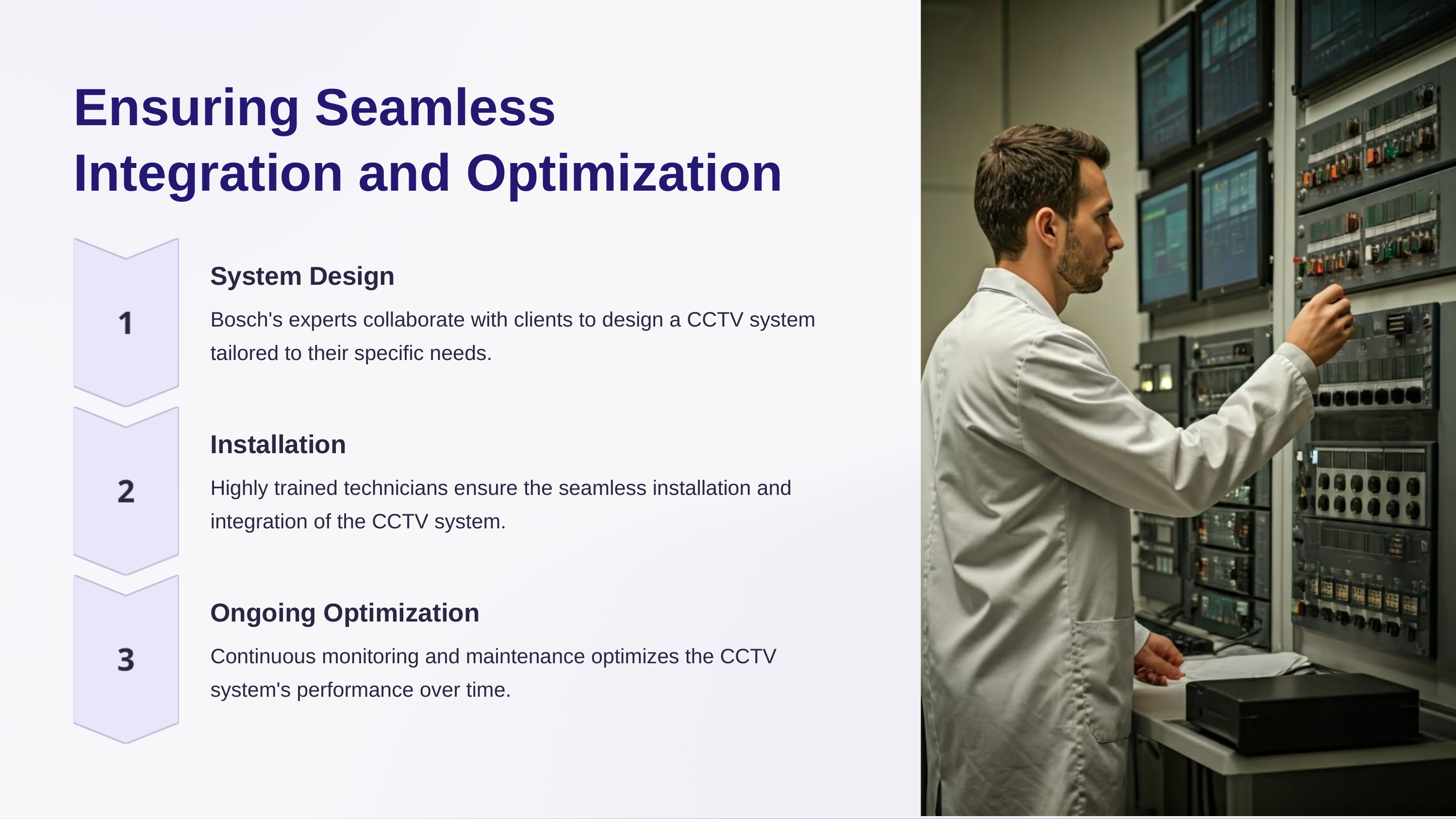

Ensuring Seamless Integration and Optimization

System Design
Bosch's experts collaborate with clients to design a CCTV system tailored to their specific needs.

Installation
Highly trained technicians ensure the seamless installation and integration of the CCTV system.

Ongoing Optimization
Continuous monitoring and maintenance optimizes the CCTV system's performance over time.